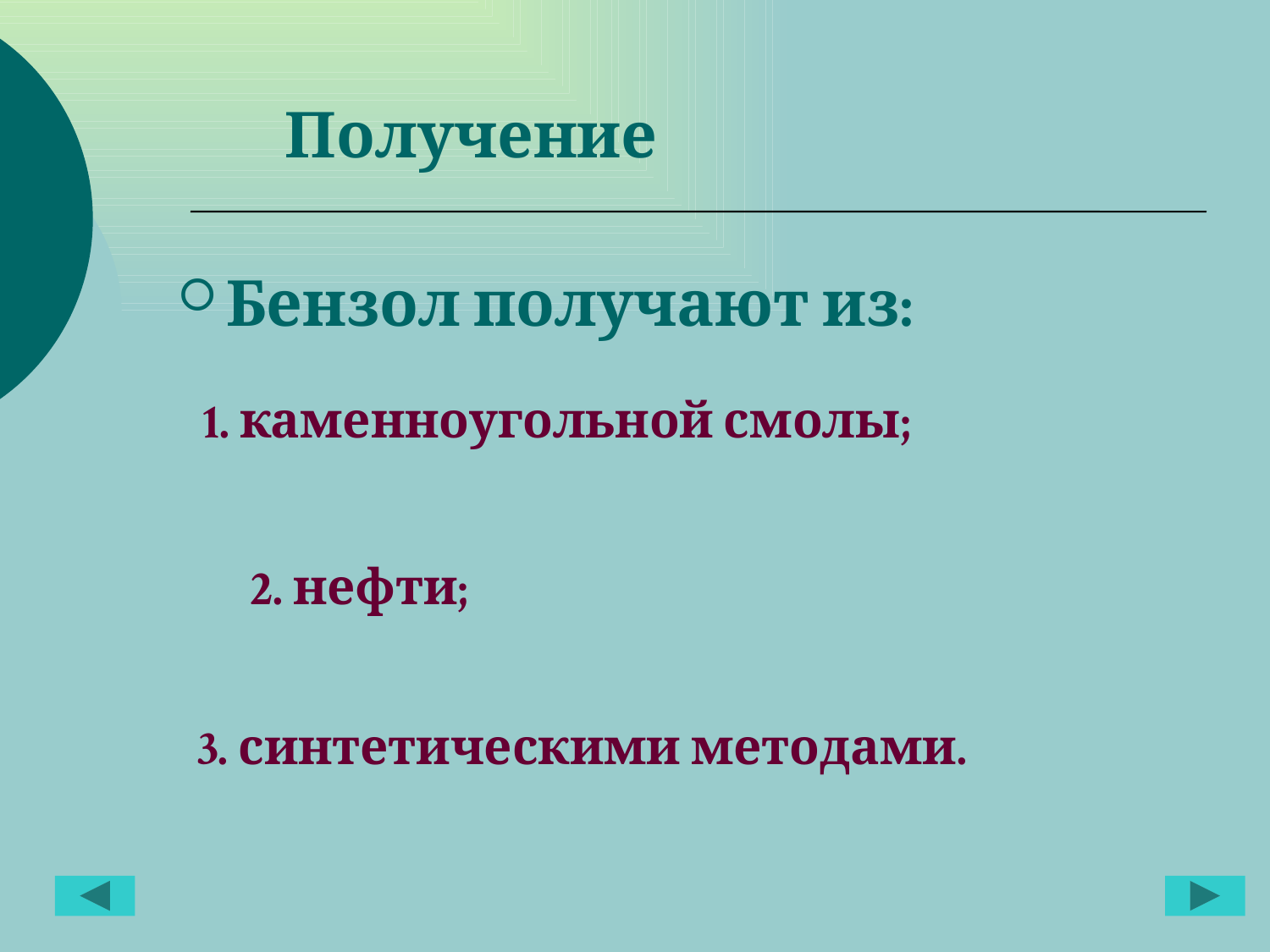

Получение
Бензол получают из:
1. каменноугольной смолы;
2. нефти;
3. синтетическими методами.